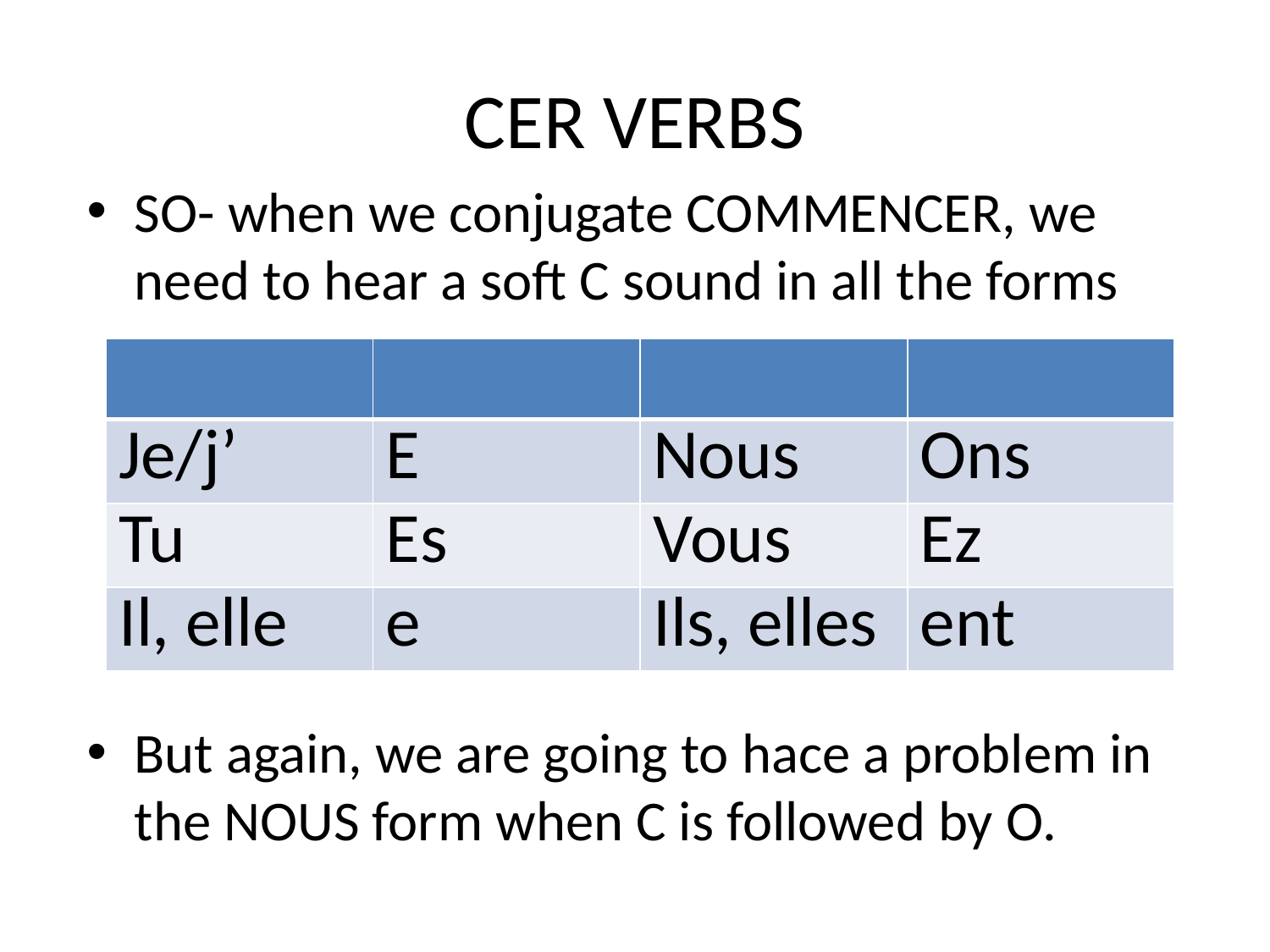

# CER VERBS
SO- when we conjugate COMMENCER, we need to hear a soft C sound in all the forms

But again, we are going to hace a problem in the NOUS form when C is followed by O.

|  |  |  |  |
| --- | --- | --- | --- |
| Je/j’ | E | Nous | Ons |
| Tu | Es | Vous | Ez |
| Il, elle | e | Ils, elles | ent |